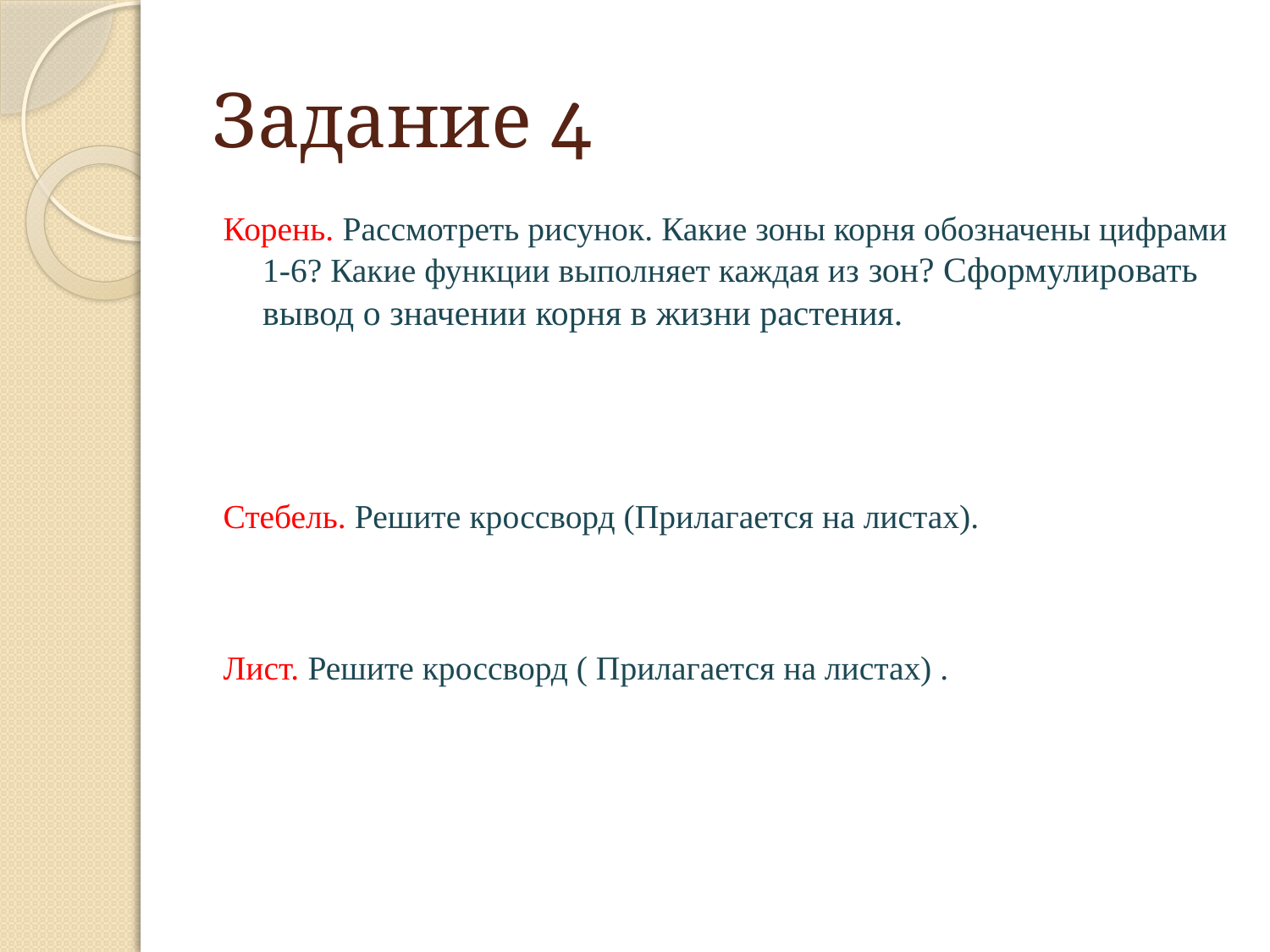

# Задание 4
Корень. Рассмотреть рисунок. Какие зоны корня обозначены цифрами 1-6? Какие функции выполняет каждая из зон? Сформулировать вывод о значении корня в жизни растения.

Стебель. Решите кроссворд (Прилагается на листах).

Лист. Решите кроссворд ( Прилагается на листах) .